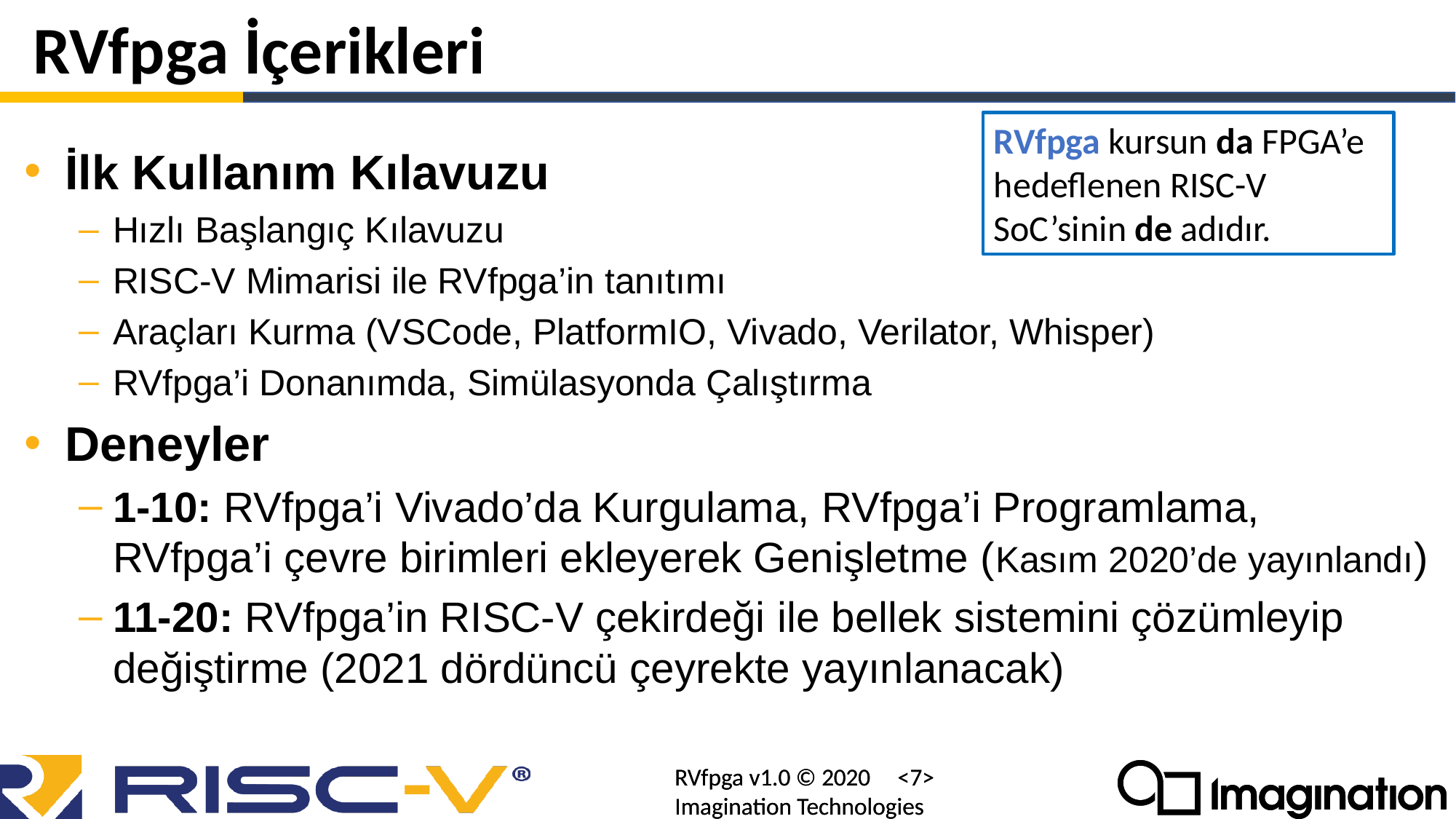

# RVfpga İçerikleri
RVfpga kursun da FPGA’e hedeflenen RISC-V SoC’sinin de adıdır.
İlk Kullanım Kılavuzu
Hızlı Başlangıç Kılavuzu
RISC-V Mimarisi ile RVfpga’in tanıtımı
Araçları Kurma (VSCode, PlatformIO, Vivado, Verilator, Whisper)
RVfpga’i Donanımda, Simülasyonda Çalıştırma
Deneyler
1-10: RVfpga’i Vivado’da Kurgulama, RVfpga’i Programlama, RVfpga’i çevre birimleri ekleyerek Genişletme (Kasım 2020’de yayınlandı)
11-20: RVfpga’in RISC-V çekirdeği ile bellek sistemini çözümleyip değiştirme (2021 dördüncü çeyrekte yayınlanacak)